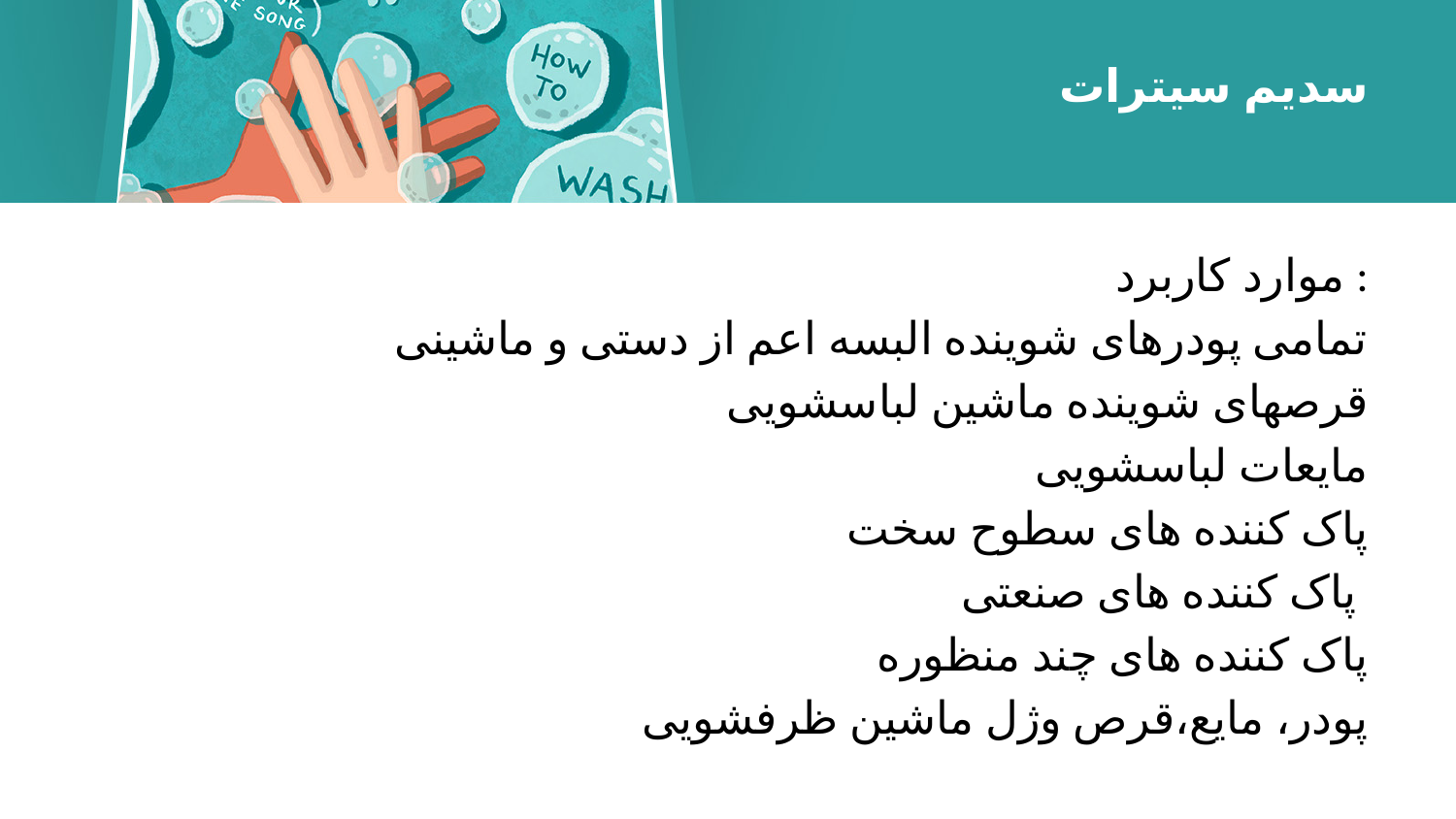

# سدیم سیترات
موارد كاربرد :
تمامی پودرهای شوینده البسه اعم از دستی و ماشینی
قرصهای شوینده ماشین لباسشویی
مایعات لباسشویی
پاک کننده های سطوح سخت
پاک کننده های صنعتی
پاک کننده های چند منظوره
پودر، مایع،قرص وژل ماشین ظرفشویی